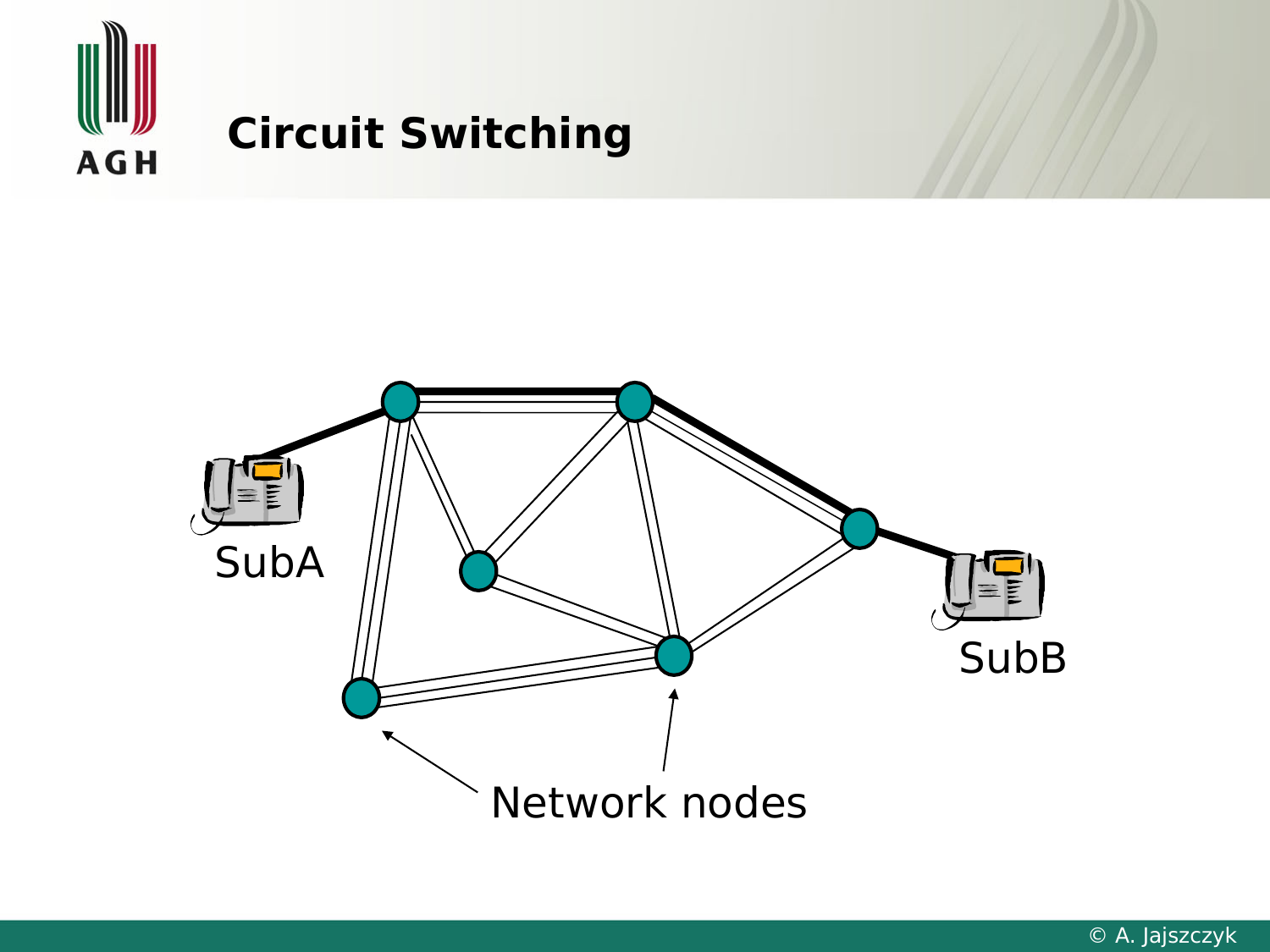

# Circuit Switching

SubA

SubB

Network nodes